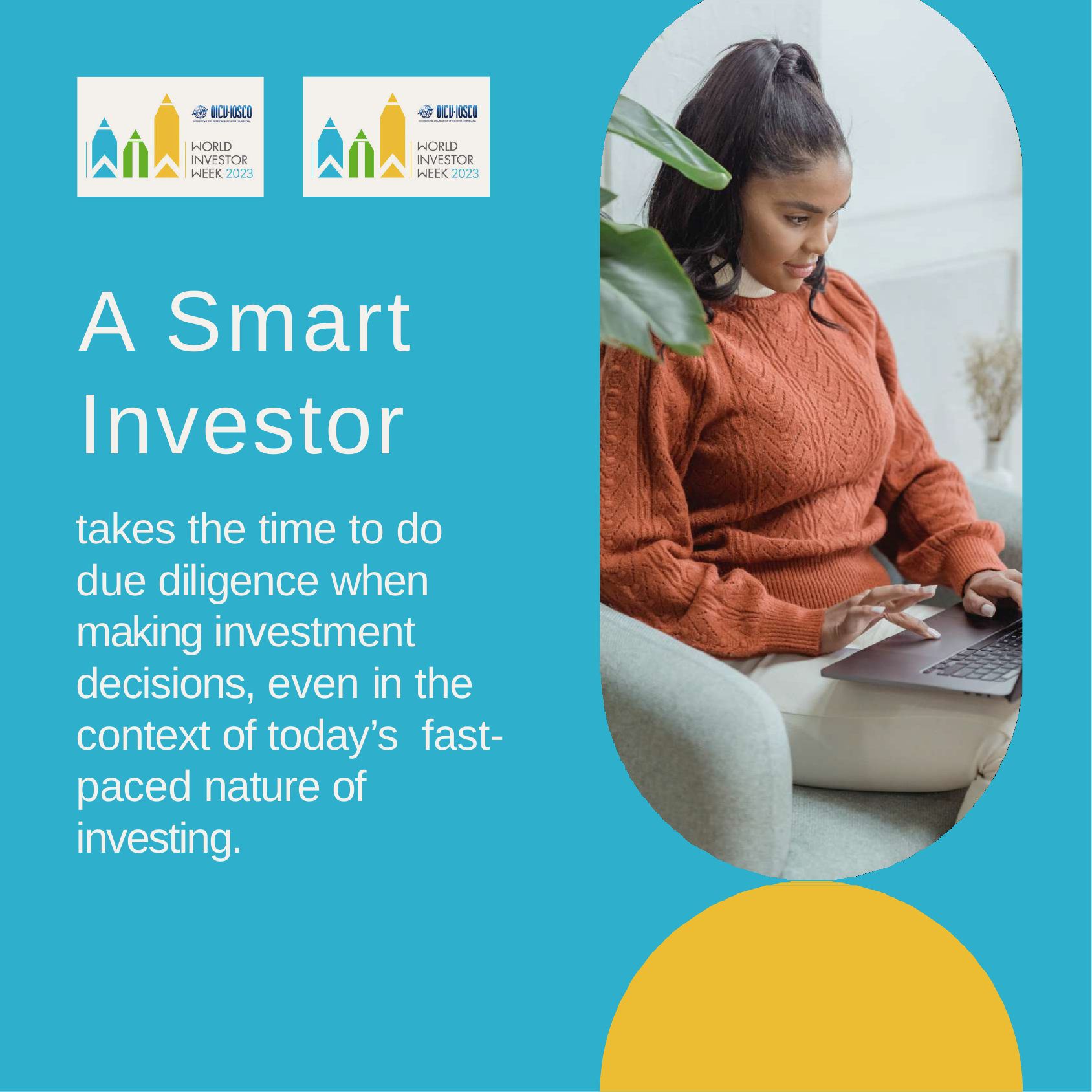

# A Smart  Investor
takes the time to do  due diligence when  making investment  decisions, even in the  context of today’s  fast-paced nature of  investing.